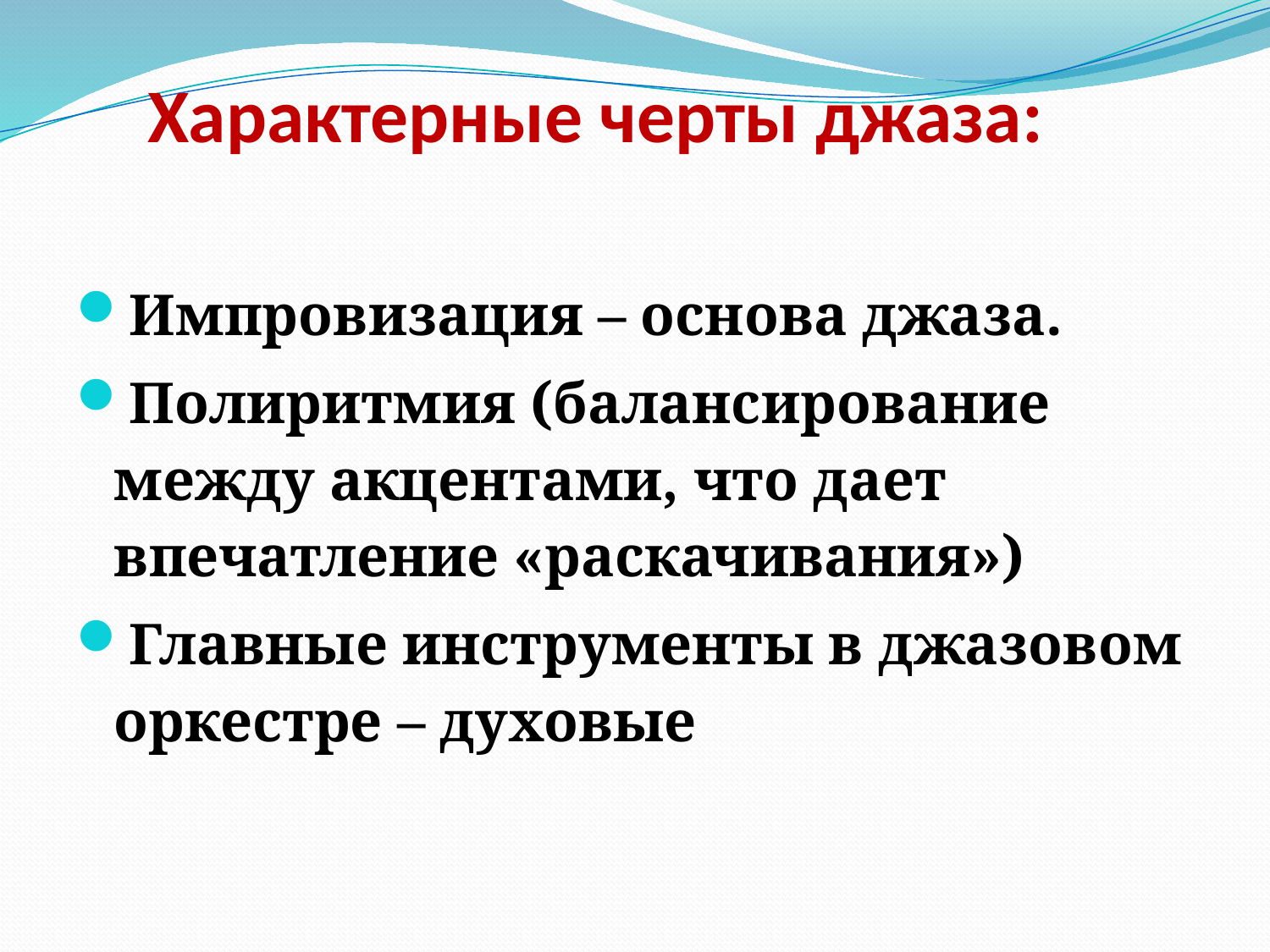

# Характерные черты джаза:
Импровизация – основа джаза.
Полиритмия (балансирование между акцентами, что дает впечатление «раскачивания»)
Главные инструменты в джазовом оркестре – духовые